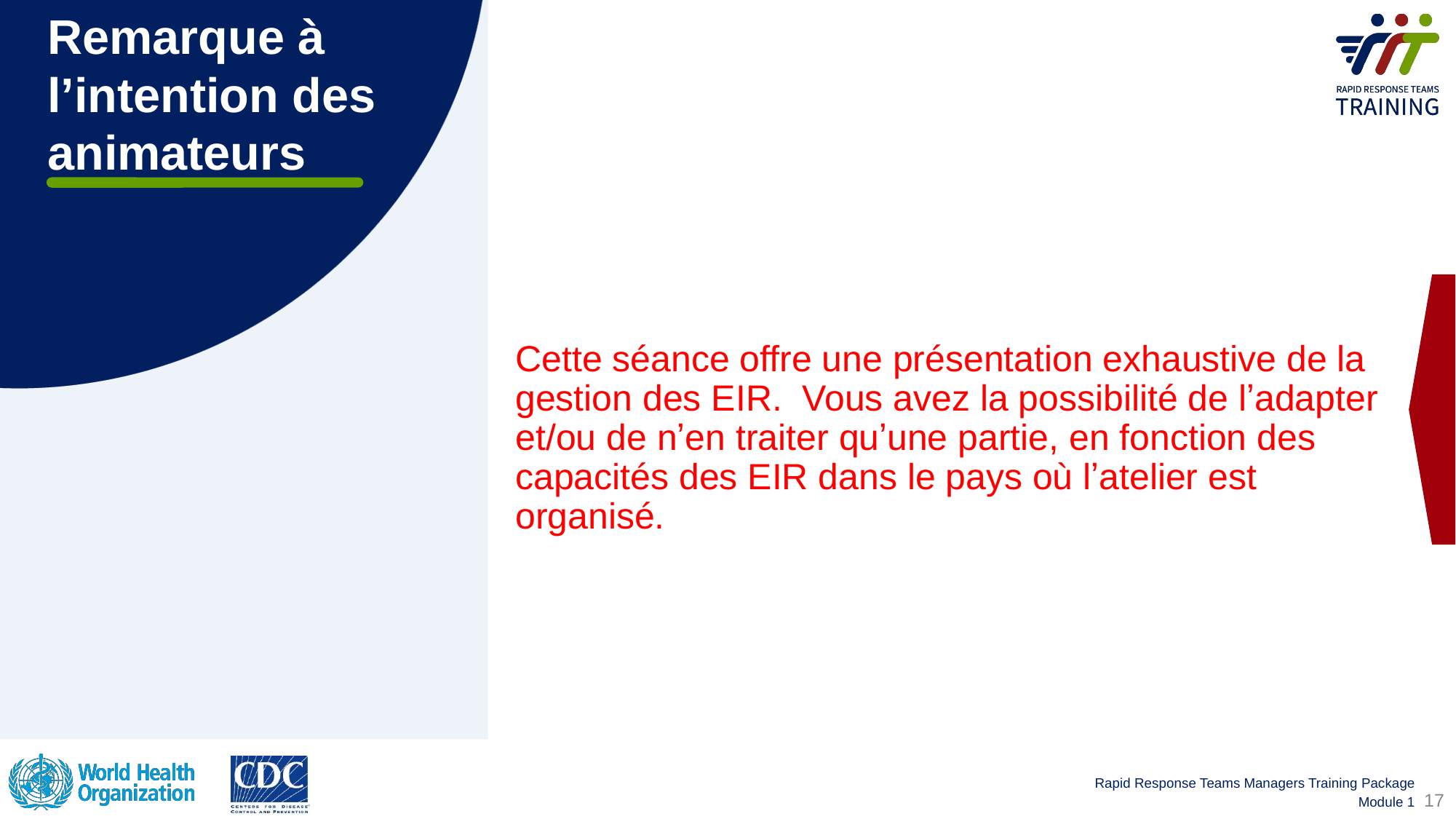

Remarque à l’intention des animateurs

Cette séance offre une présentation exhaustive de la gestion des EIR.  Vous avez la possibilité de lʼadapter et/ou de nʼen traiter quʼune partie, en fonction des capacités des EIR dans le pays où lʼatelier est organisé.
17